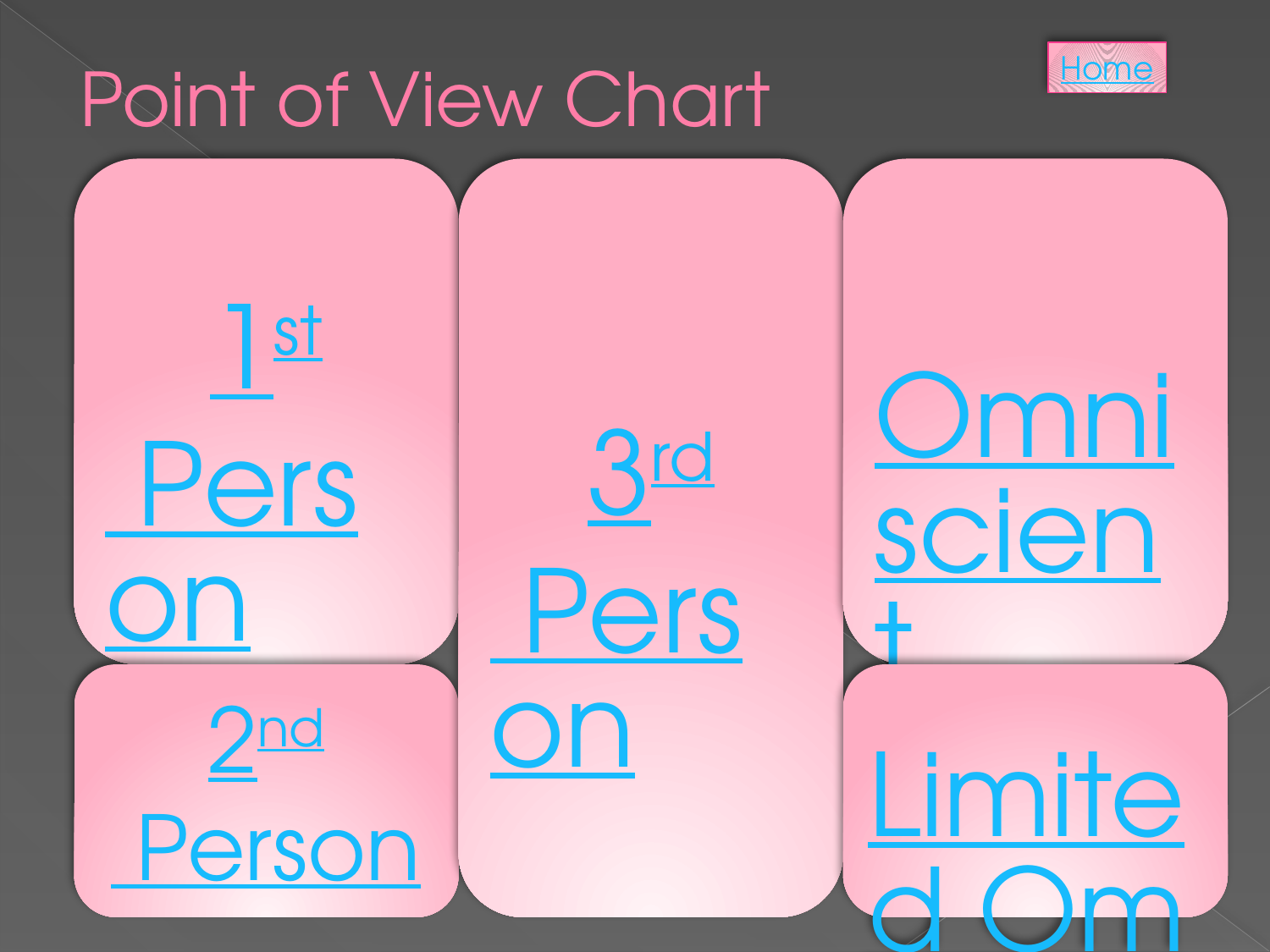

# Point of View Chart
Home
Omniscient